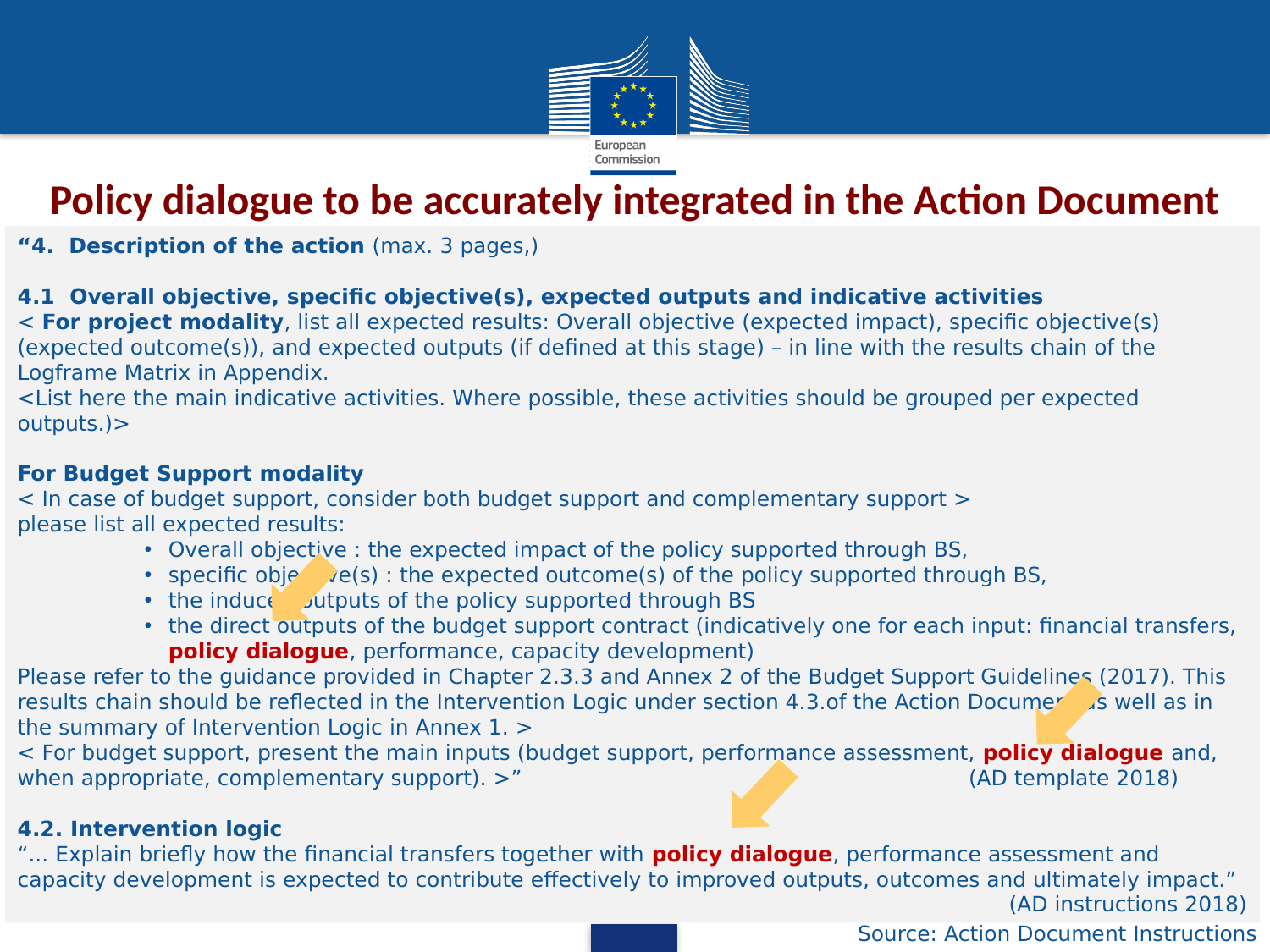

Policy dialogue to be accurately integrated in the Action Document
“4.  Description of the action (max. 3 pages,)

4.1  Overall objective, specific objective(s), expected outputs and indicative activities
< For project modality, list all expected results: Overall objective (expected impact), specific objective(s) (expected outcome(s)), and expected outputs (if defined at this stage) – in line with the results chain of the Logframe Matrix in Appendix.
<List here the main indicative activities. Where possible, these activities should be grouped per expected outputs.)>

For Budget Support modality
< In case of budget support, consider both budget support and complementary support >
please list all expected results:
Overall objective : the expected impact of the policy supported through BS,
specific objective(s) : the expected outcome(s) of the policy supported through BS,
the induced outputs of the policy supported through BS
the direct outputs of the budget support contract (indicatively one for each input: financial transfers, policy dialogue, performance, capacity development)
Please refer to the guidance provided in Chapter 2.3.3 and Annex 2 of the Budget Support Guidelines (2017). This results chain should be reflected in the Intervention Logic under section 4.3.of the Action Document as well as in the summary of Intervention Logic in Annex 1. >
< For budget support, present the main inputs (budget support, performance assessment, policy dialogue and, when appropriate, complementary support). >”                                                                  (AD template 2018)

4.2. Intervention logic
“... Explain briefly how the financial transfers together with policy dialogue, performance assessment and capacity development is expected to contribute effectively to improved outputs, outcomes and ultimately impact.”
(AD instructions 2018)

6
Source: Action Document Instructions